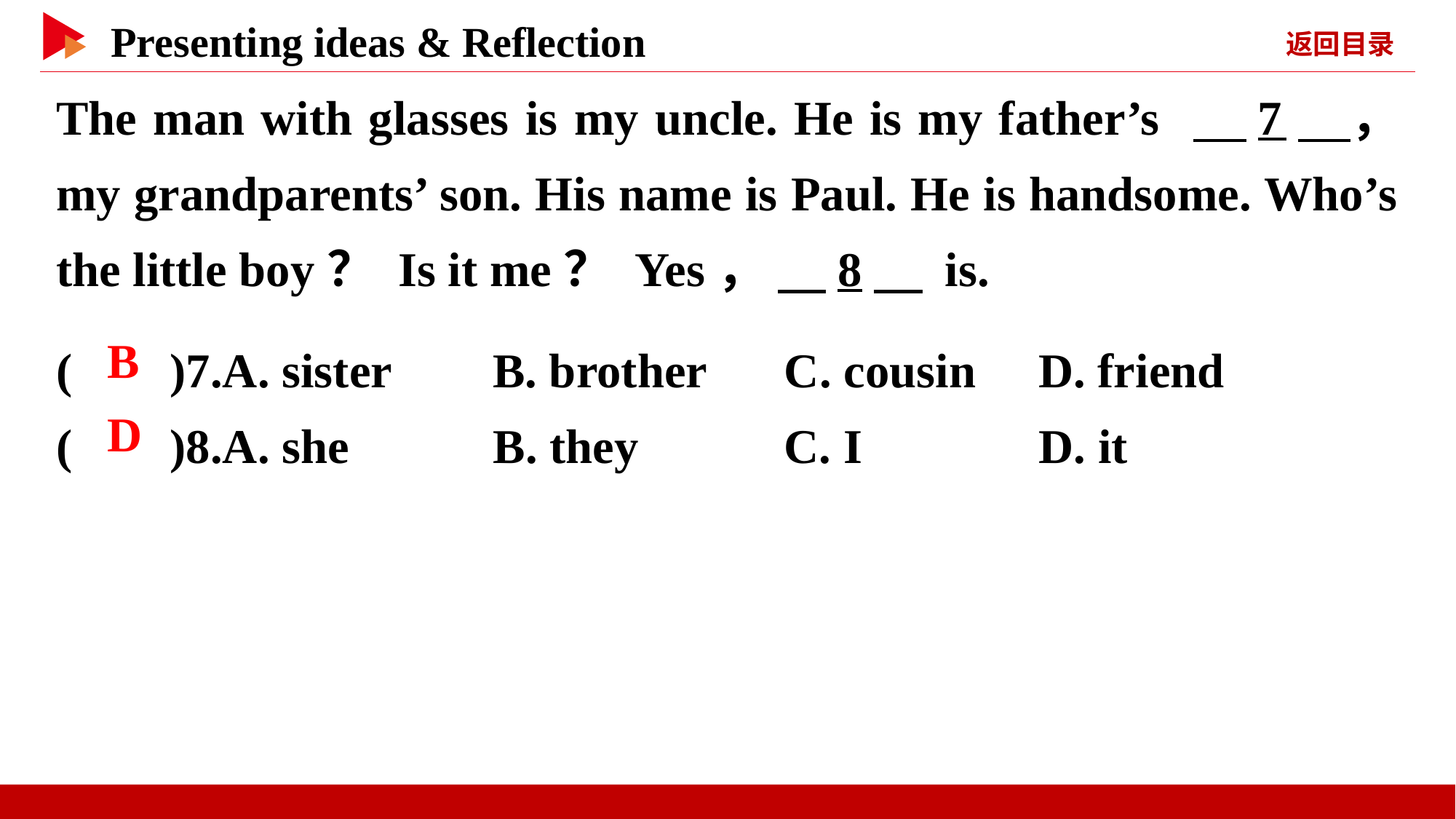

The man with glasses is my uncle. He is my father’s 　7　， my grandparents’ son. His name is Paul. He is handsome. Who’s the little boy？ Is it me？ Yes， 　8　 is.
(        )7.A. sister	B. brother       C. cousin	D. friend
(        )8.A. she	         B. they	      C. I	         D. it
   B
   D